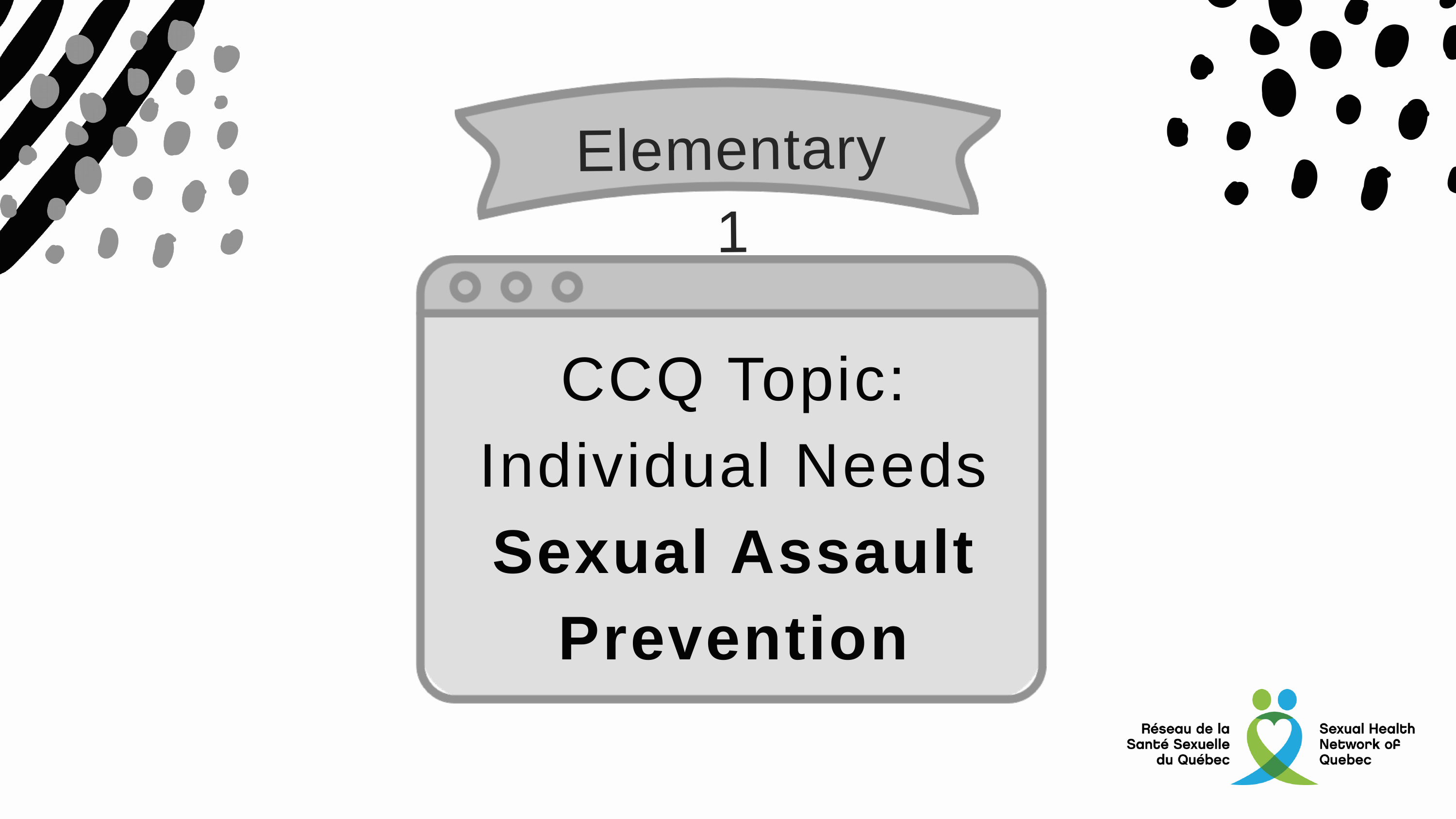

Elementary 1

CCQ Topic:
Individual Needs
Sexual Assault
Prevention